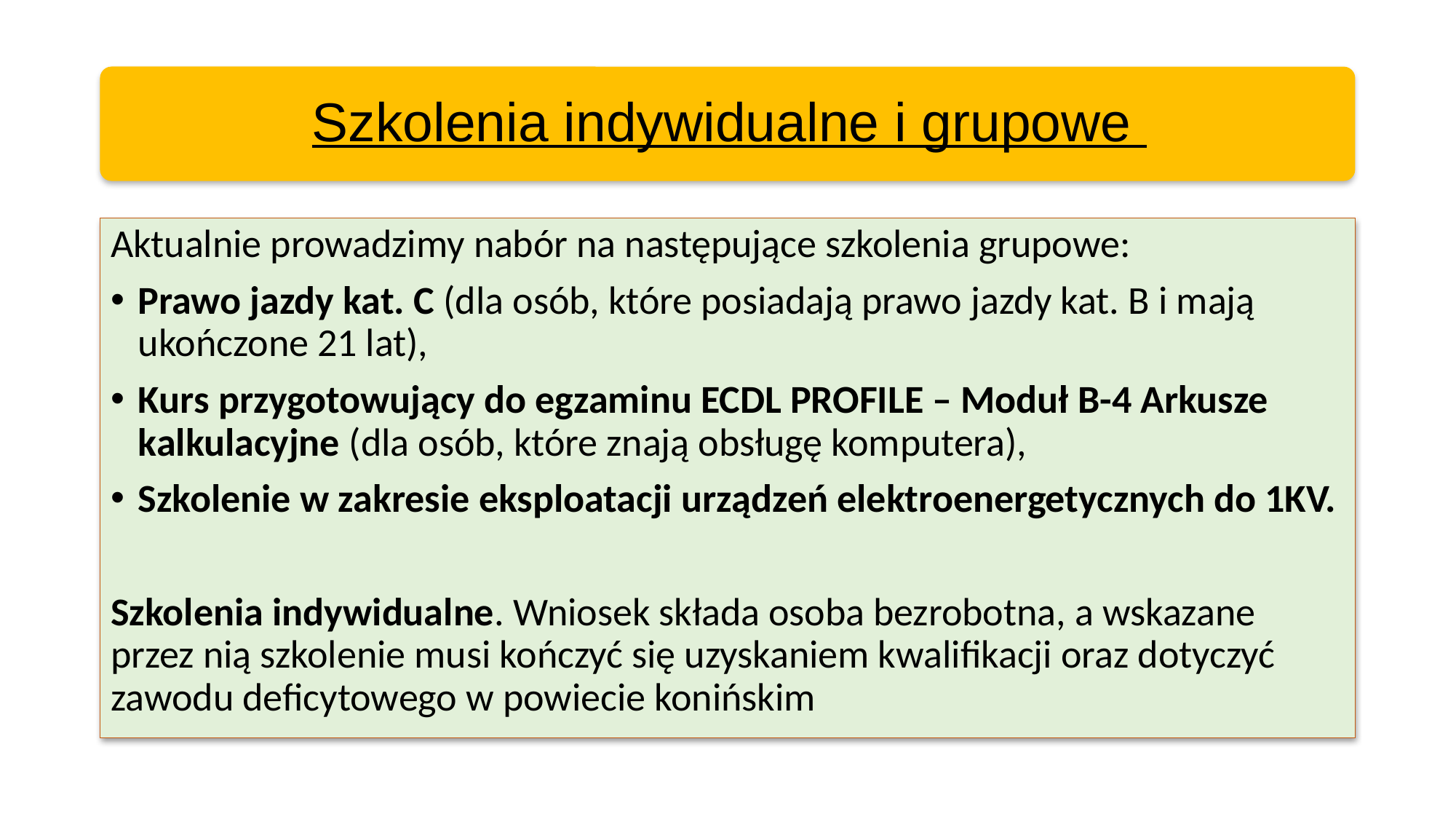

Szkolenia indywidualne i grupowe
Aktualnie prowadzimy nabór na następujące szkolenia grupowe:
Prawo jazdy kat. C (dla osób, które posiadają prawo jazdy kat. B i mają ukończone 21 lat),
Kurs przygotowujący do egzaminu ECDL PROFILE – Moduł B-4 Arkusze kalkulacyjne (dla osób, które znają obsługę komputera),
Szkolenie w zakresie eksploatacji urządzeń elektroenergetycznych do 1KV.

Szkolenia indywidualne. Wniosek składa osoba bezrobotna, a wskazane przez nią szkolenie musi kończyć się uzyskaniem kwalifikacji oraz dotyczyć zawodu deficytowego w powiecie konińskim